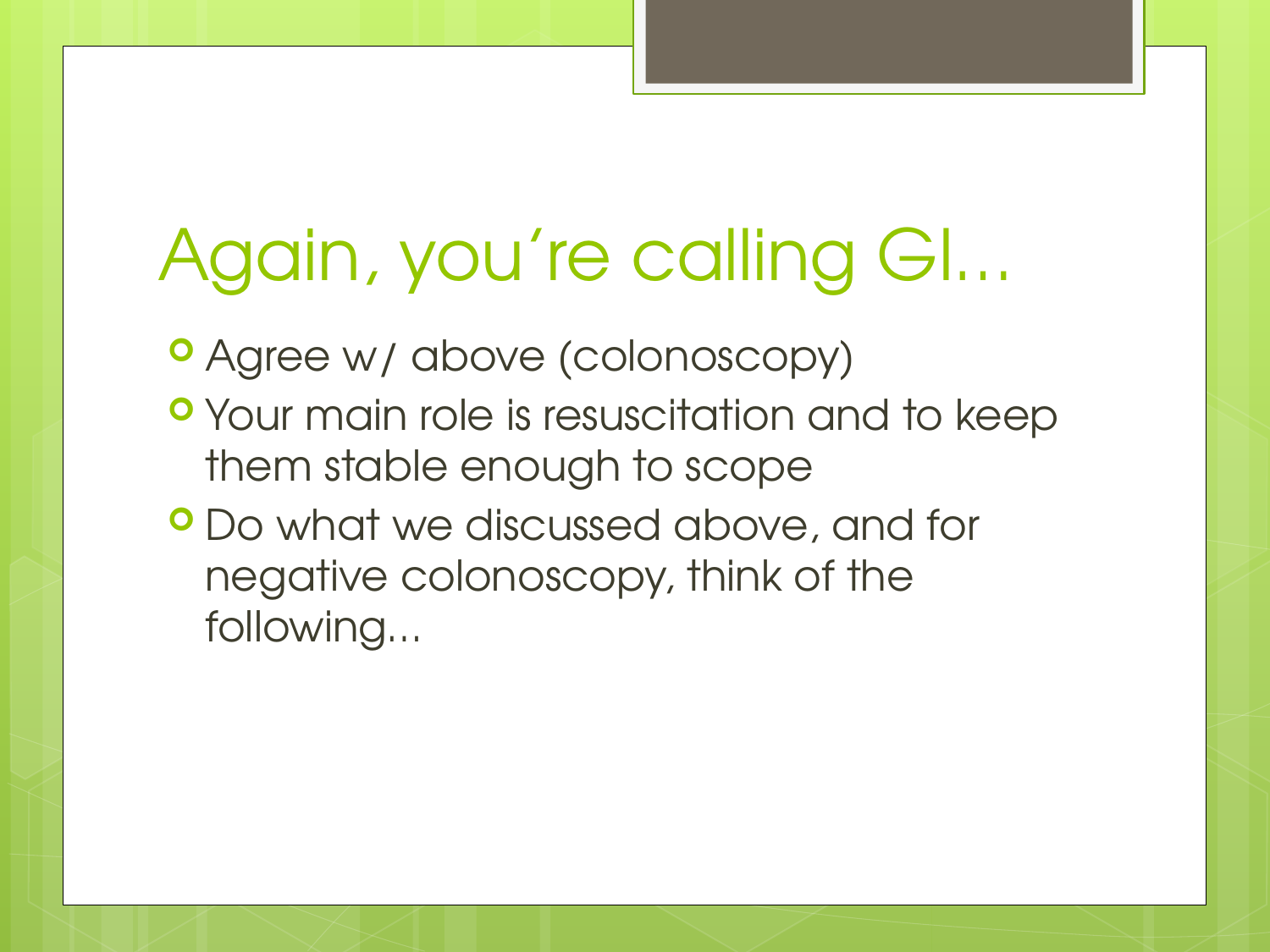

# Again, you’re calling GI…
Agree w/ above (colonoscopy)
Your main role is resuscitation and to keep them stable enough to scope
Do what we discussed above, and for negative colonoscopy, think of the following…